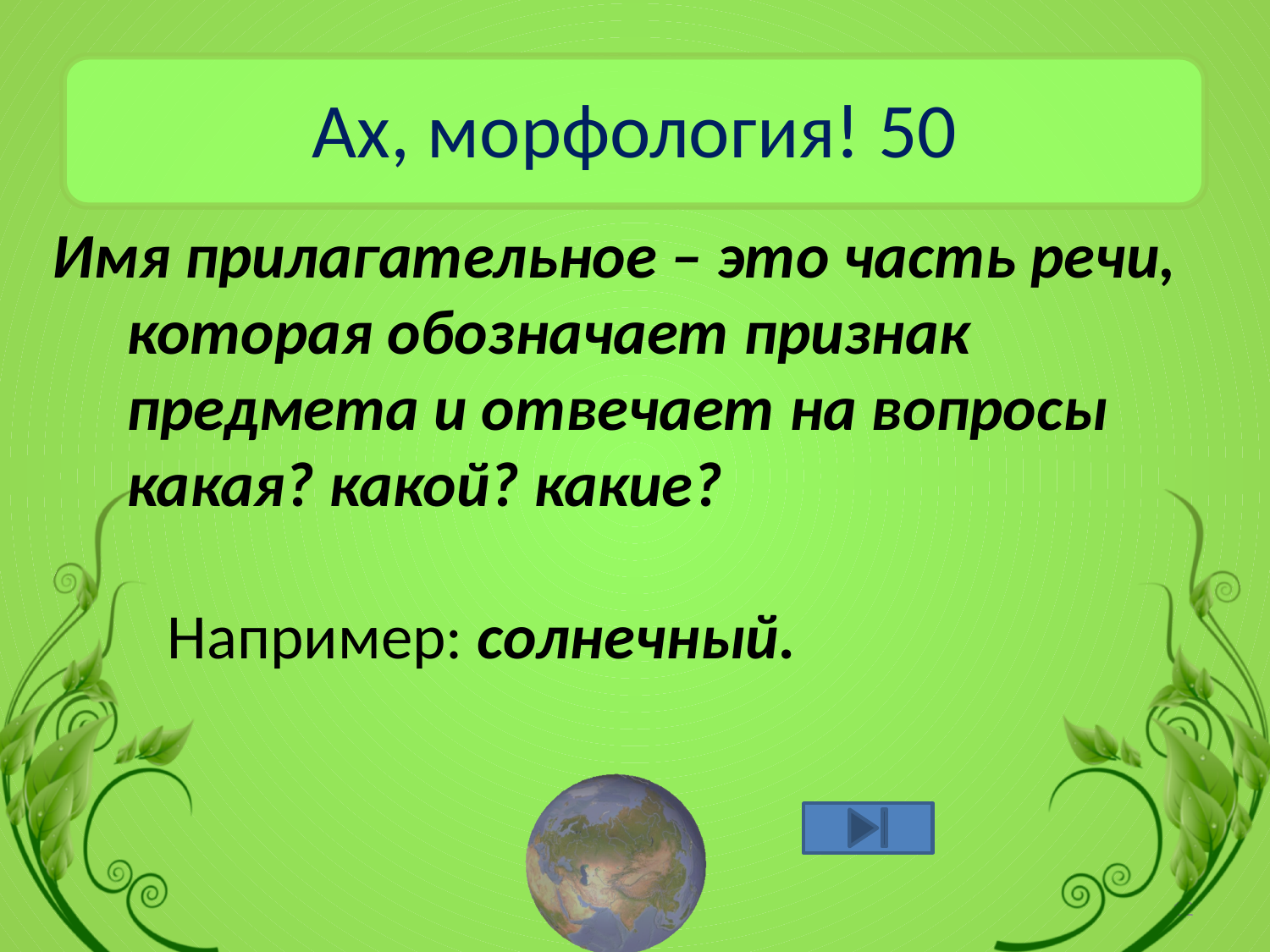

# Ах, морфология! 50
Имя прилагательное – это часть речи, которая обозначает признак предмета и отвечает на вопросы какая? какой? какие?

        Например: солнечный.

12